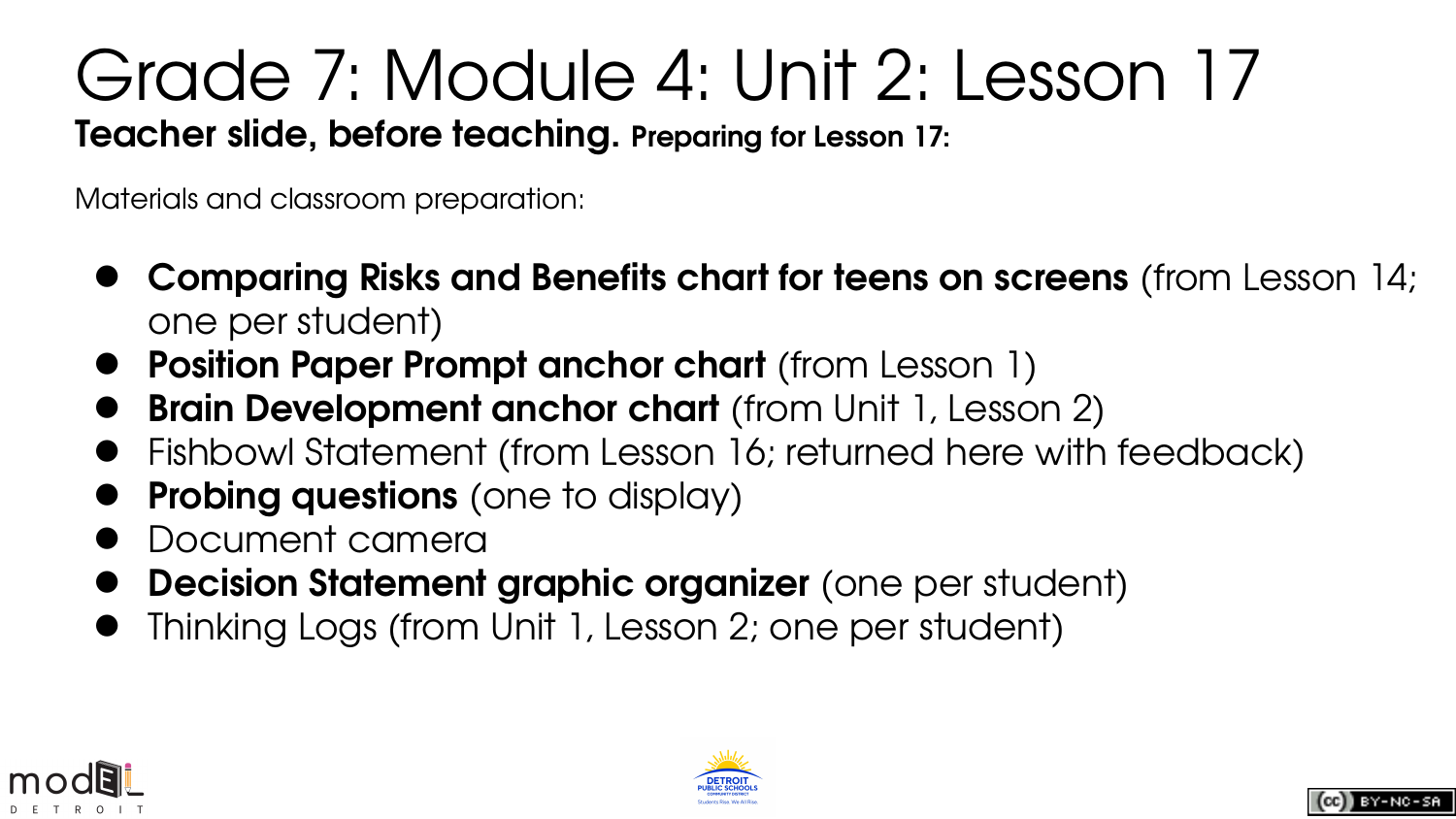

Grade 7: Module 4: Unit 2: Lesson 17
Teacher slide, before teaching. Preparing for Lesson 17:

Materials and classroom preparation:

Comparing Risks and Benefits chart for teens on screens (from Lesson 14; one per student)
Position Paper Prompt anchor chart (from Lesson 1)
Brain Development anchor chart (from Unit 1, Lesson 2)
Fishbowl Statement (from Lesson 16; returned here with feedback)
Probing questions (one to display)
Document camera
Decision Statement graphic organizer (one per student)
Thinking Logs (from Unit 1, Lesson 2; one per student)